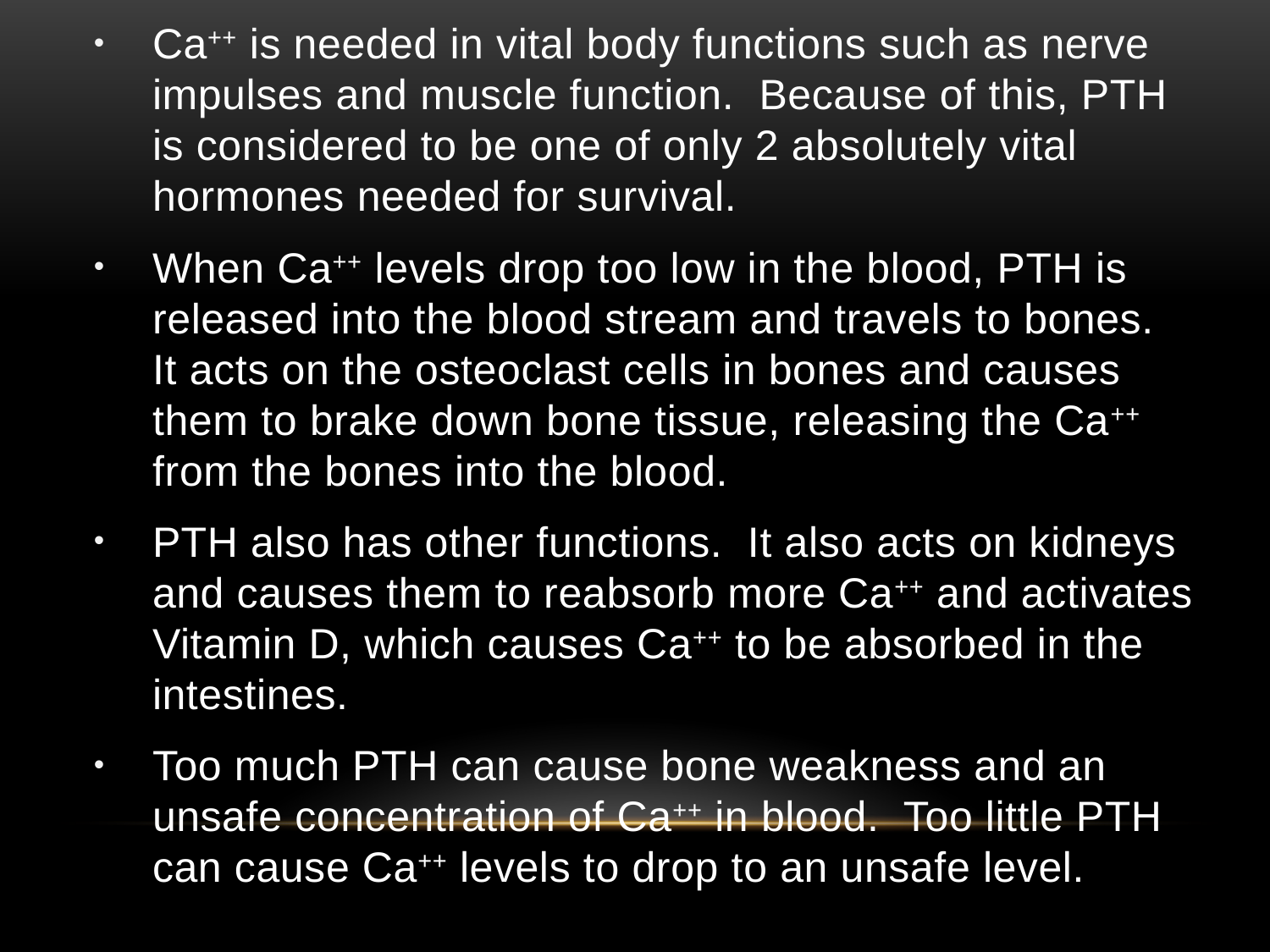

Ca++ is needed in vital body functions such as nerve impulses and muscle function.  Because of this, PTH is considered to be one of only 2 absolutely vital hormones needed for survival.
When Ca++ levels drop too low in the blood, PTH is released into the blood stream and travels to bones.  It acts on the osteoclast cells in bones and causes them to brake down bone tissue, releasing the Ca++ from the bones into the blood.
PTH also has other functions.  It also acts on kidneys and causes them to reabsorb more Ca++ and activates Vitamin D, which causes Ca++ to be absorbed in the intestines.
Too much PTH can cause bone weakness and an unsafe concentration of Ca++ in blood.  Too little PTH can cause Ca++ levels to drop to an unsafe level.